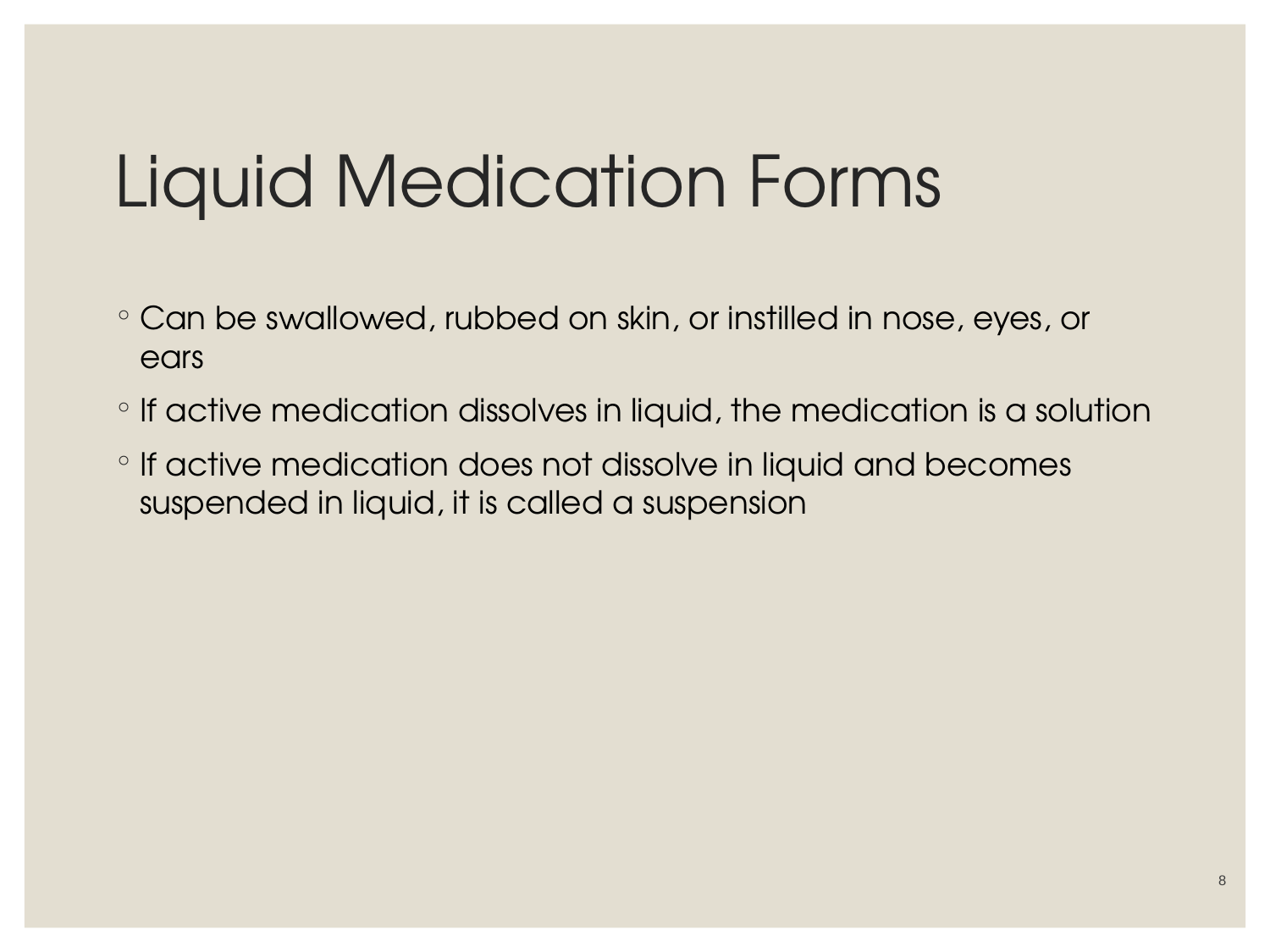

# Liquid Medication Forms
Can be swallowed, rubbed on skin, or instilled in nose, eyes, or ears
If active medication dissolves in liquid, the medication is a solution
If active medication does not dissolve in liquid and becomes suspended in liquid, it is called a suspension
 8